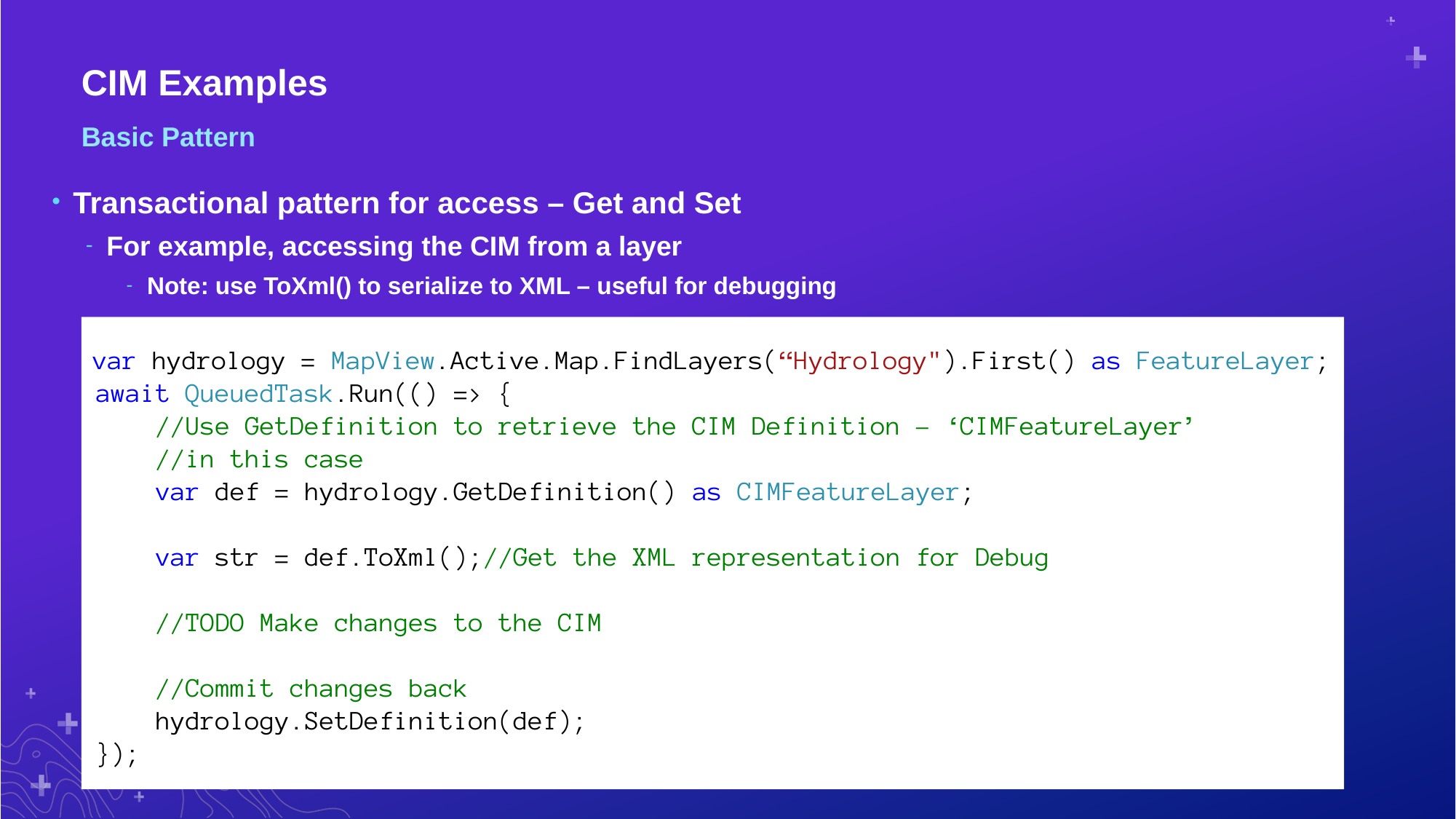

# CIM Examples
Basic Pattern
Transactional pattern for access – Get and Set
For example, accessing the CIM from a layer
Note: use ToXml() to serialize to XML – useful for debugging

 var hydrology = MapView.Active.Map.FindLayers(“Hydrology").First() as FeatureLayer;
 await QueuedTask.Run(() => {
     //Use GetDefinition to retrieve the CIM Definition – ‘CIMFeatureLayer’
     //in this case
     var def = hydrology.GetDefinition() as CIMFeatureLayer;

     var str = def.ToXml();//Get the XML representation for Debug

     //TODO Make changes to the CIM

     //Commit changes back
     hydrology.SetDefinition(def);
 });